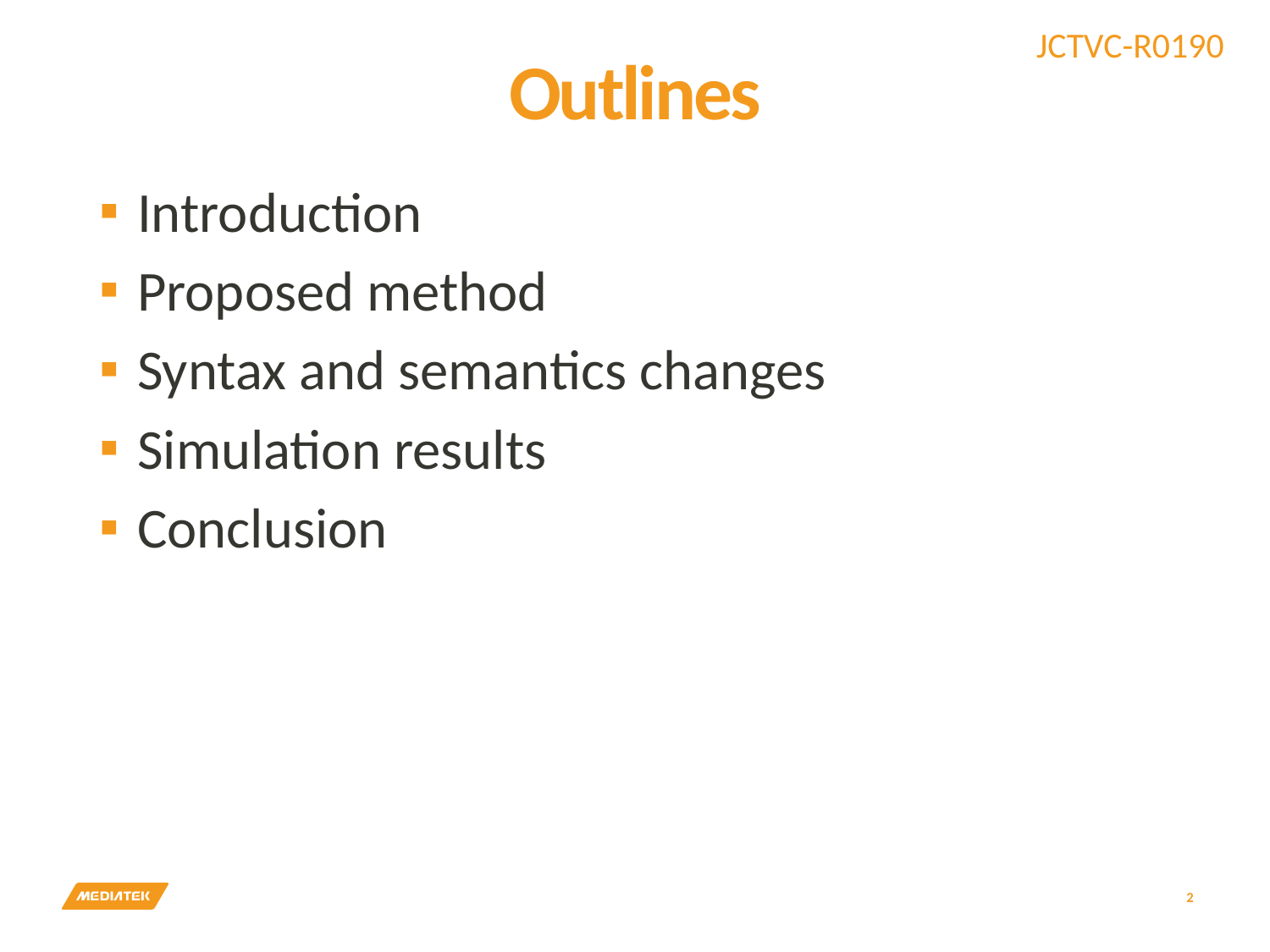

# Outlines

Introduction
Proposed method
Syntax and semantics changes
Simulation results
Conclusion

2